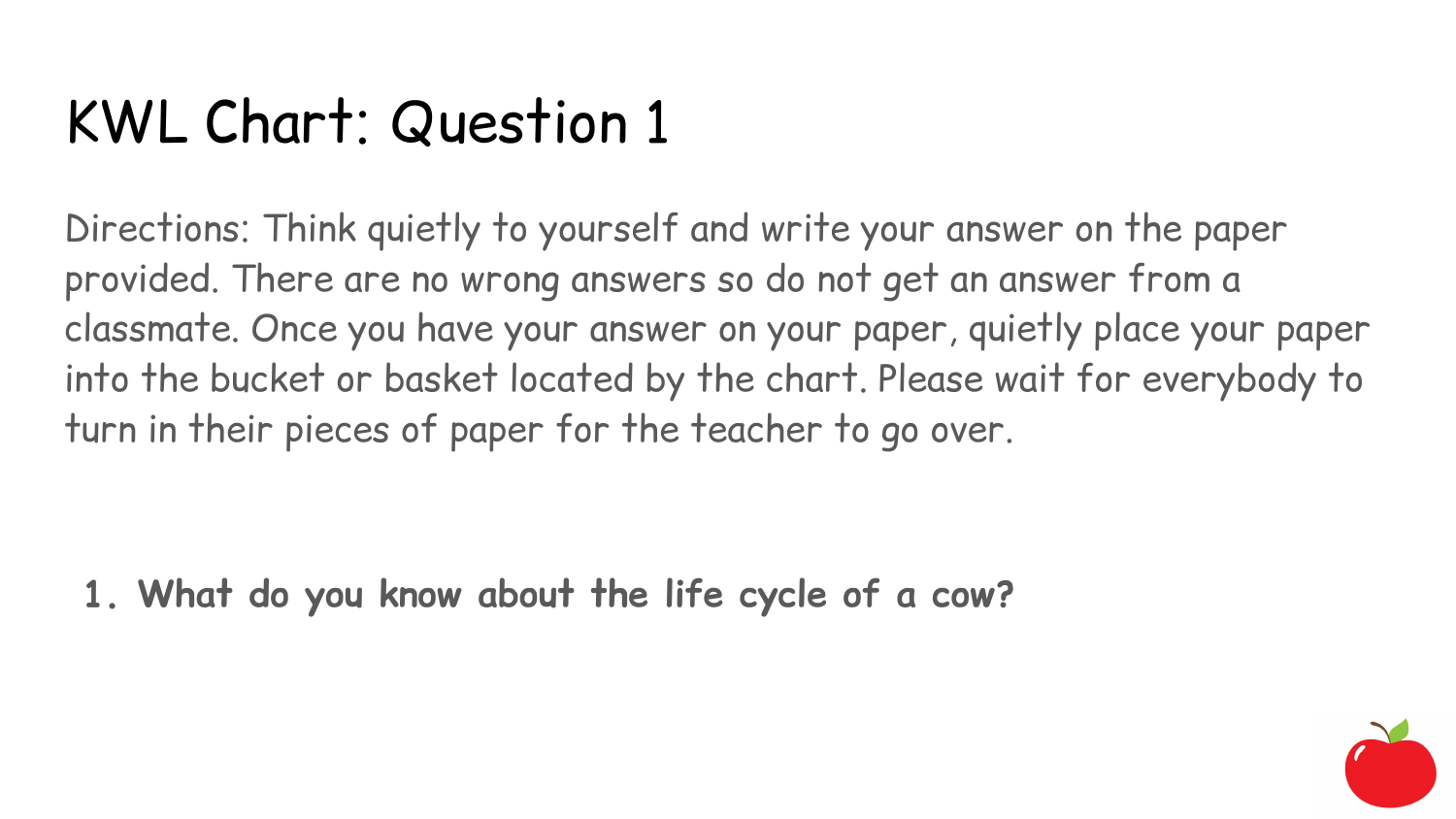

# KWL Chart: Question 1
Directions: Think quietly to yourself and write your answer on the paper provided. There are no wrong answers so do not get an answer from a classmate. Once you have your answer on your paper, quietly place your paper into the bucket or basket located by the chart. Please wait for everybody to turn in their pieces of paper for the teacher to go over.

What do you know about the life cycle of a cow?